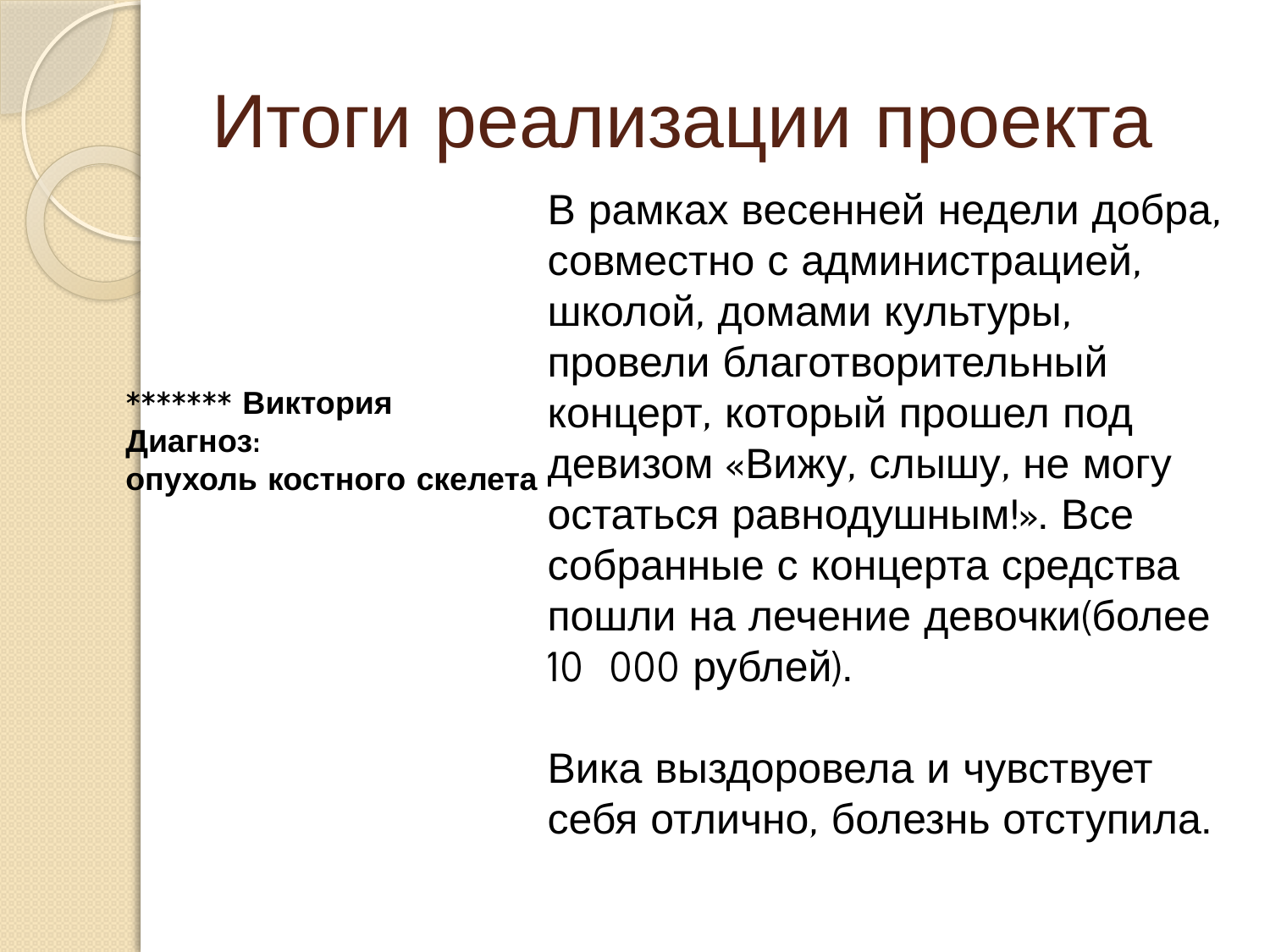

# Итоги реализации проекта
В рамках весенней недели добра, совместно с администрацией, школой, домами культуры, провели благотворительный концерт, который прошел под девизом «Вижу, слышу, не могу остаться равнодушным!». Все собранные с концерта средства пошли на лечение девочки(более 10  000 рублей).

Вика выздоровела и чувствует себя отлично, болезнь отступила.

******* Виктория
Диагноз:
опухоль костного скелета